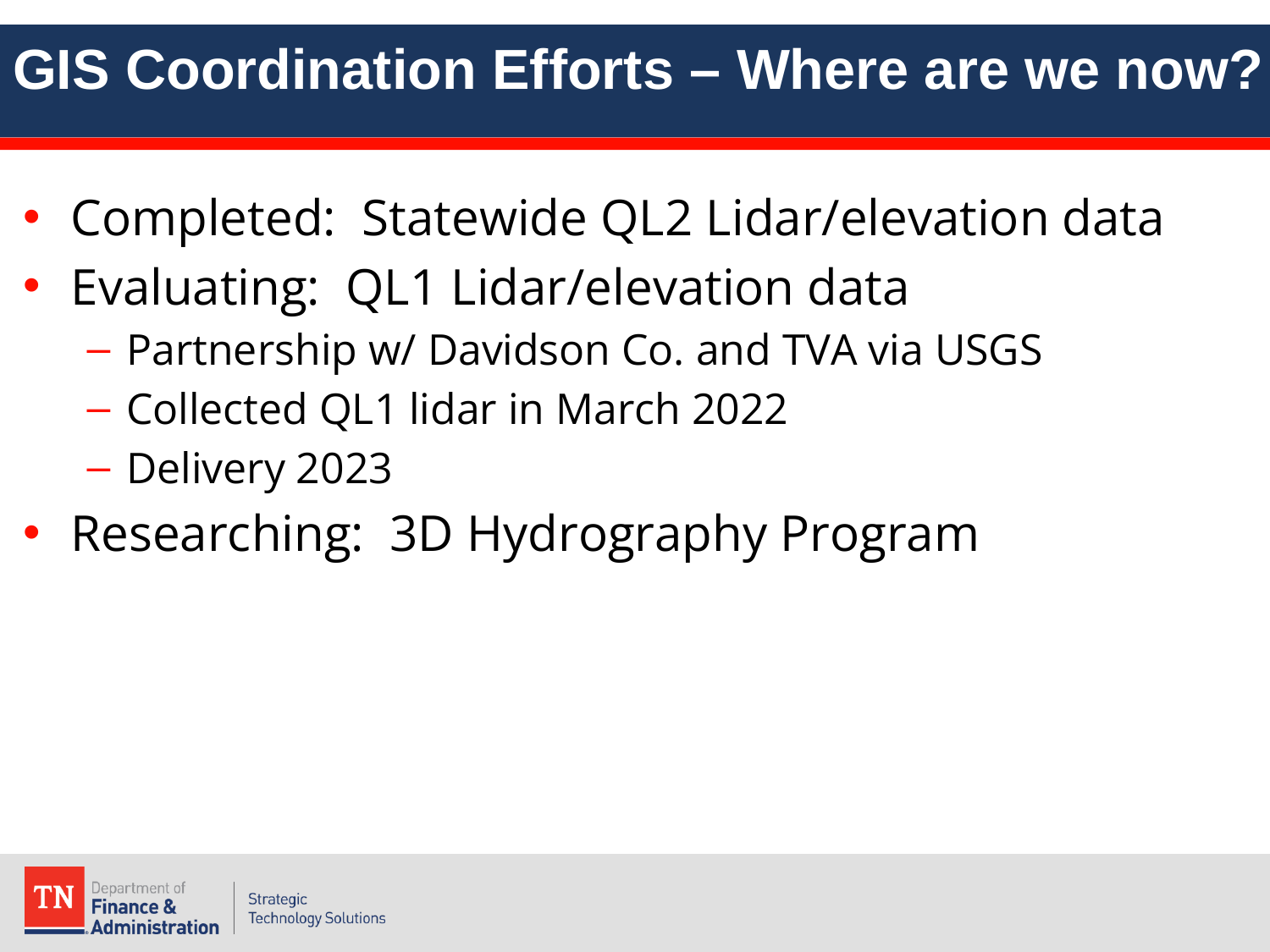

# GIS Coordination Efforts – Where are we now?
Completed:  Statewide QL2 Lidar/elevation data
Evaluating:  QL1 Lidar/elevation data
Partnership w/ Davidson Co. and TVA via USGS
Collected QL1 lidar in March 2022
Delivery 2023
Researching:  3D Hydrography Program